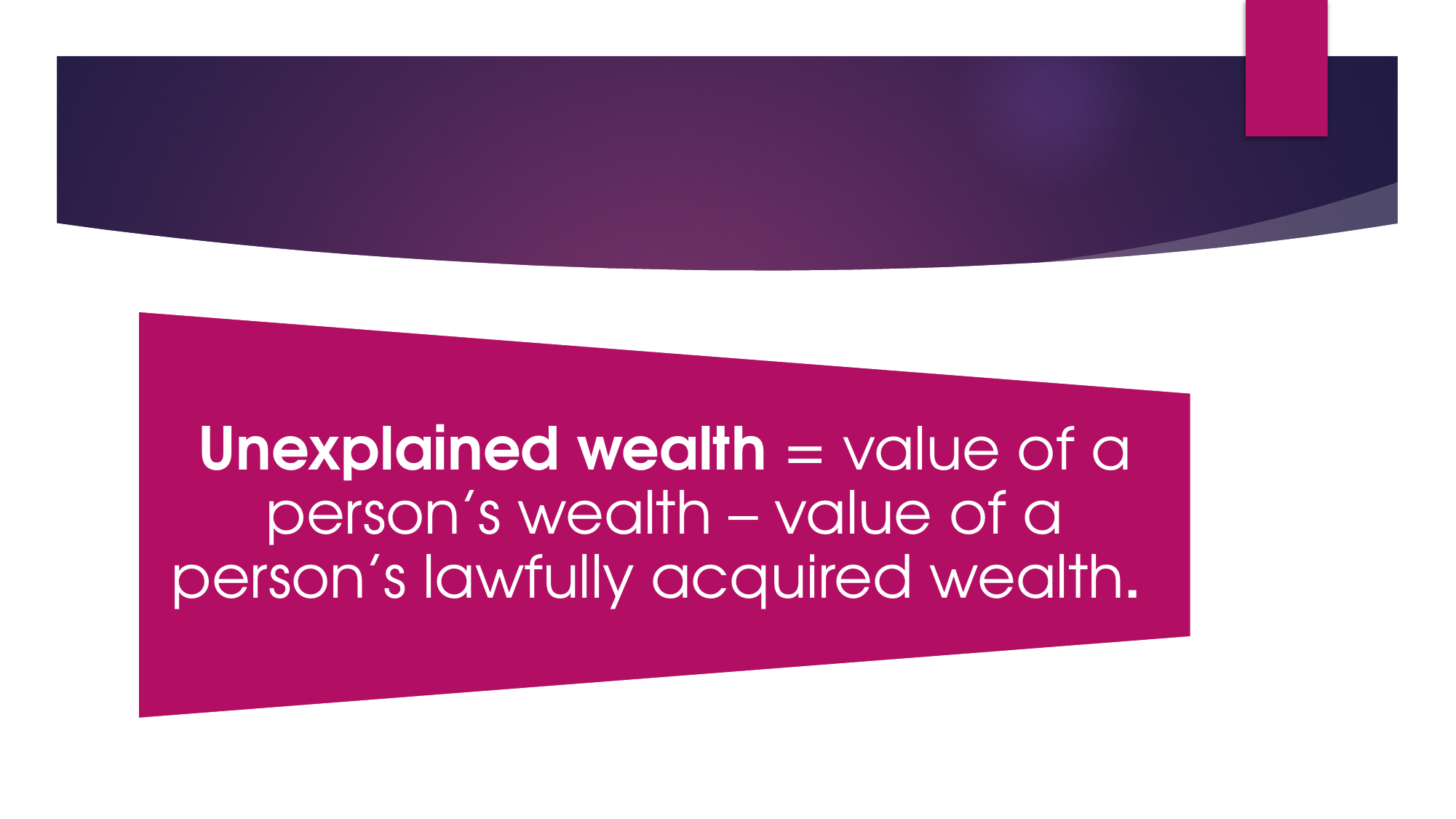

#

Unexplained wealth = value of a person’s wealth – value of a person’s lawfully acquired wealth.